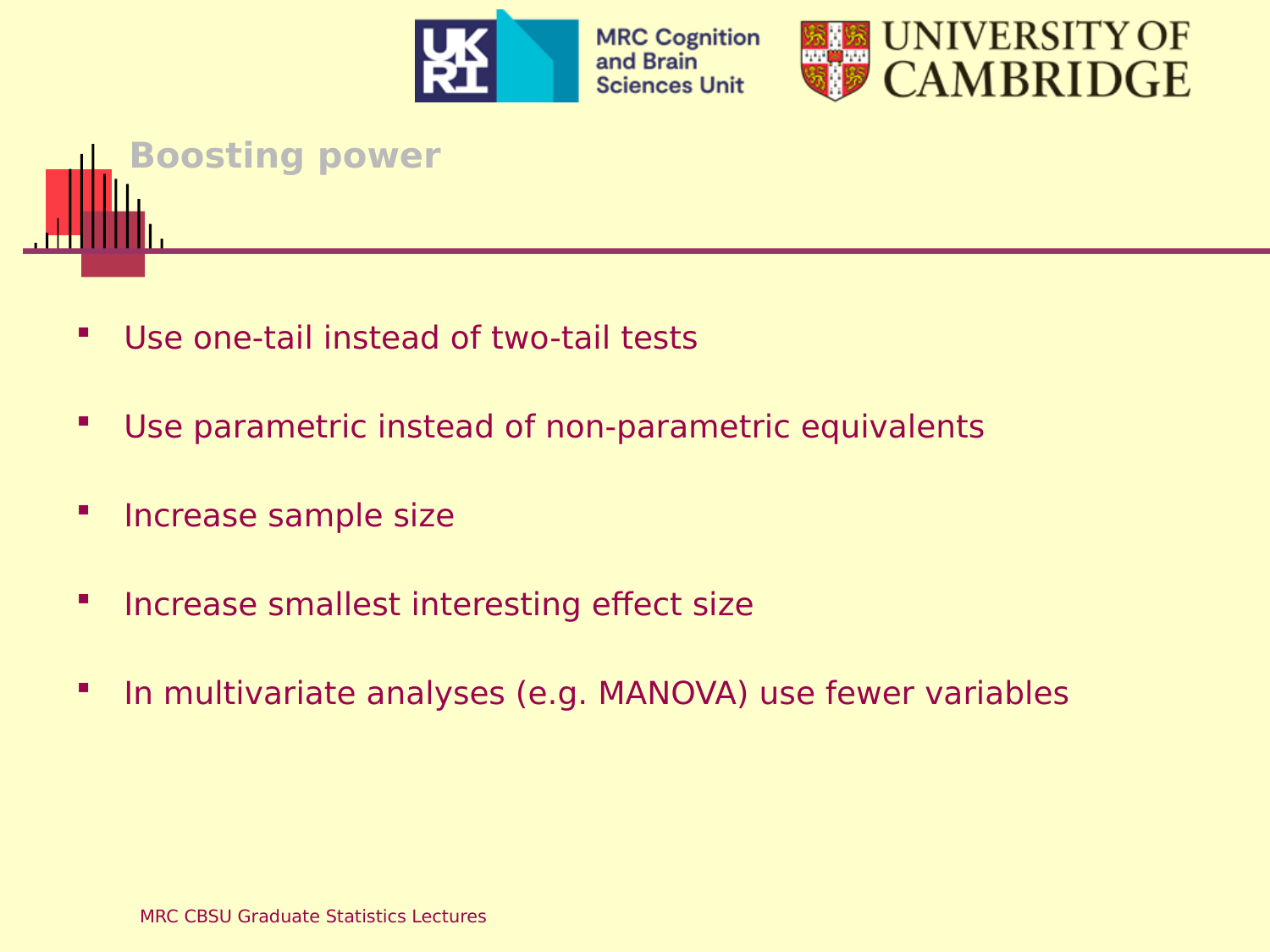

# Boosting power

Use one-tail instead of two-tail tests

Use parametric instead of non-parametric equivalents

Increase sample size

Increase smallest interesting effect size

In multivariate analyses (e.g. MANOVA) use fewer variables
MRC CBSU Graduate Statistics Lectures